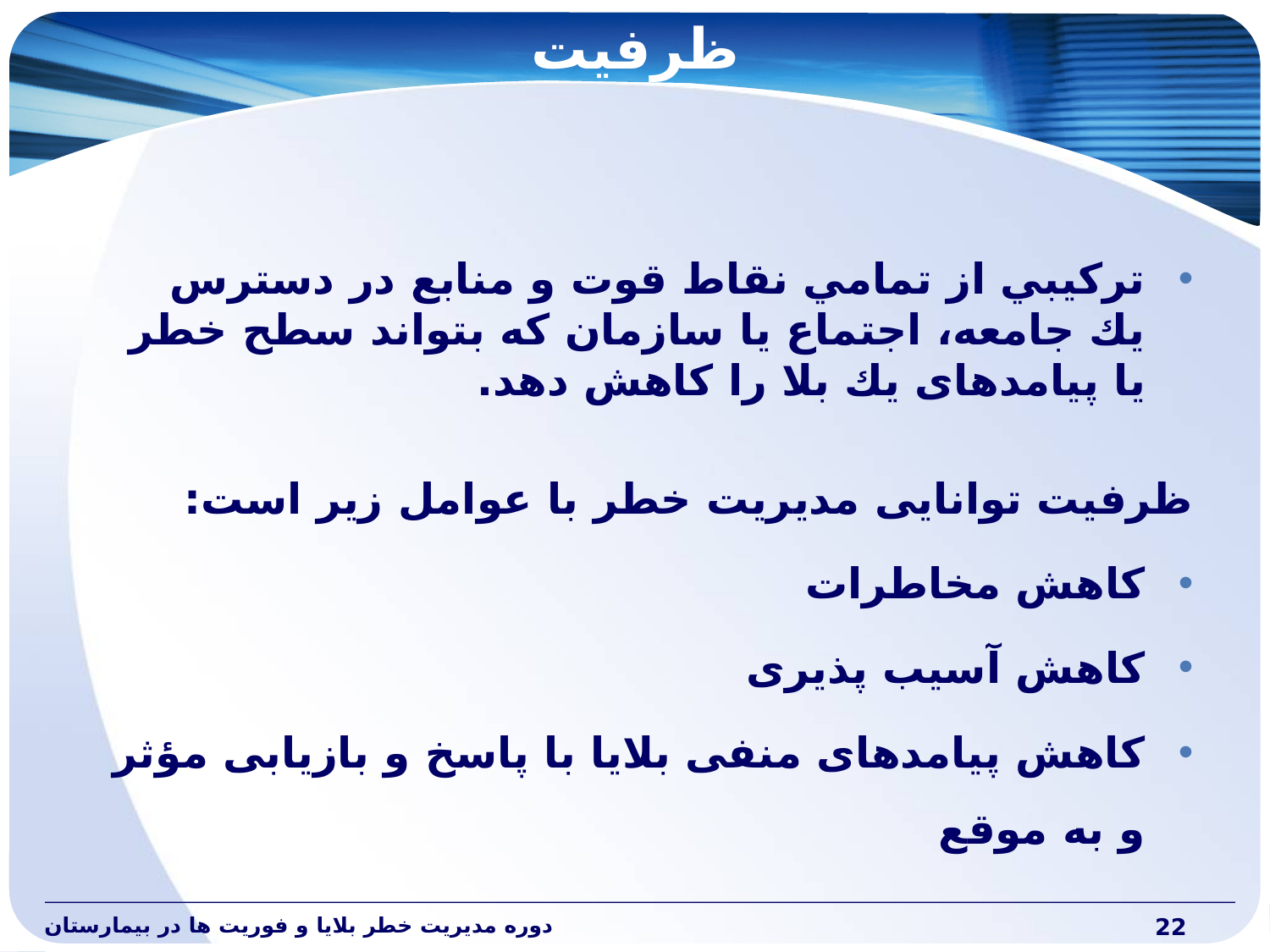

# ظرفیت

تركيبي از تمامي نقاط قوت و منابع در دسترس يك جامعه، اجتماع يا سازمان كه بتواند سطح خطر يا پیامدهای يك بلا را كاهش دهد.

ظرفیت توانایی مدیریت خطر با عوامل زیر است:
کاهش مخاطرات
کاهش آسیب پذیری
کاهش پیامدهای منفی بلایا با پاسخ و بازیابی مؤثر و به موقع

دوره مدیریت خطر بلایا و فوریت ها در بیمارستان
22